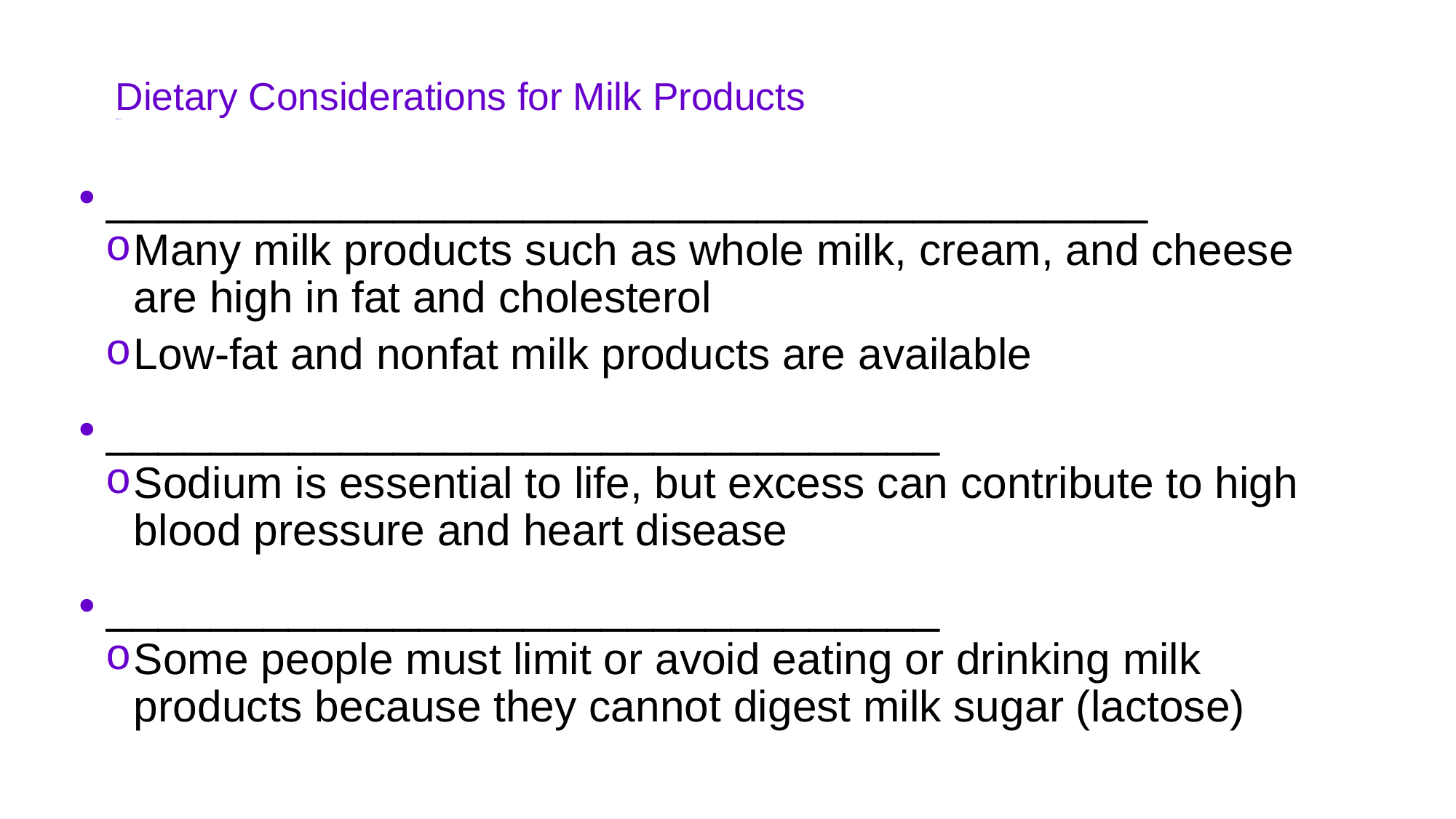

# Dietary Considerations for Milk Products Objective 1
________________________________________
Many milk products such as whole milk, cream, and cheese are high in fat and cholesterol
Low-fat and nonfat milk products are available
________________________________
Sodium is essential to life, but excess can contribute to high blood pressure and heart disease
________________________________
Some people must limit or avoid eating or drinking milk products because they cannot digest milk sugar (lactose)